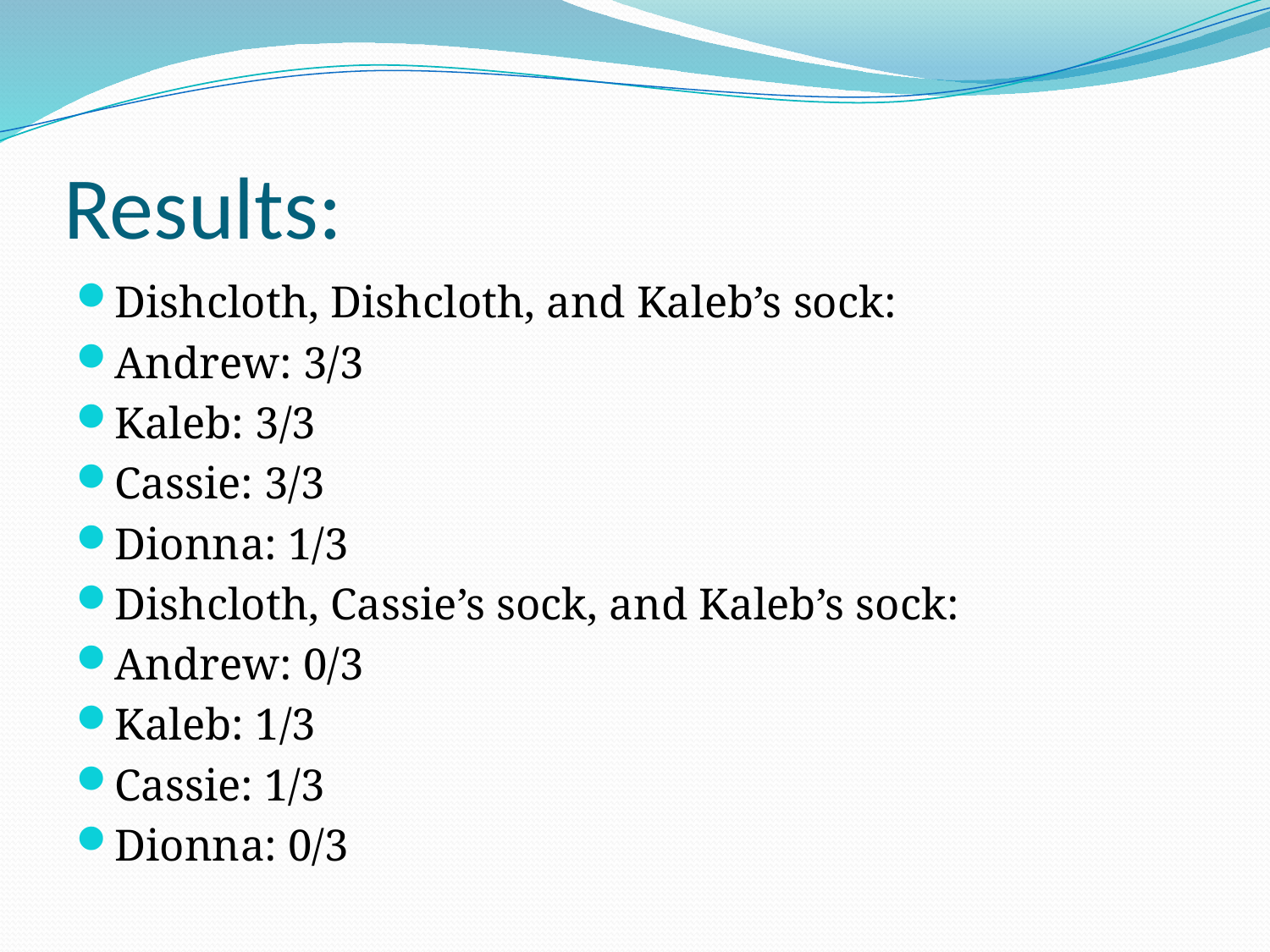

# Results:
Dishcloth, Dishcloth, and Kaleb’s sock:
Andrew: 3/3
Kaleb: 3/3
Cassie: 3/3
Dionna: 1/3
Dishcloth, Cassie’s sock, and Kaleb’s sock:
Andrew: 0/3
Kaleb: 1/3
Cassie: 1/3
Dionna: 0/3